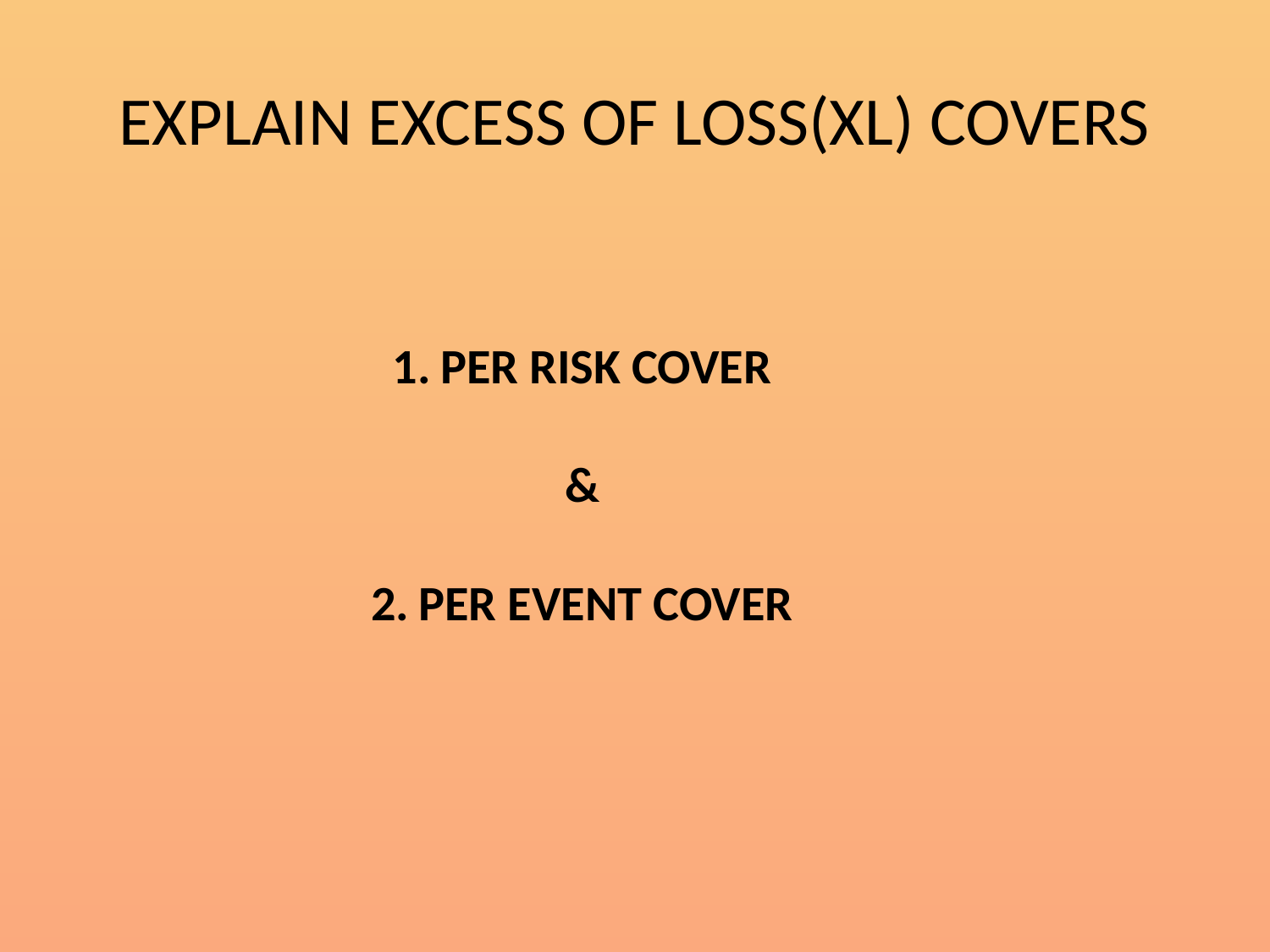

# EXPLAIN EXCESS OF LOSS(XL) COVERS
PER RISK COVER

&

PER EVENT COVER